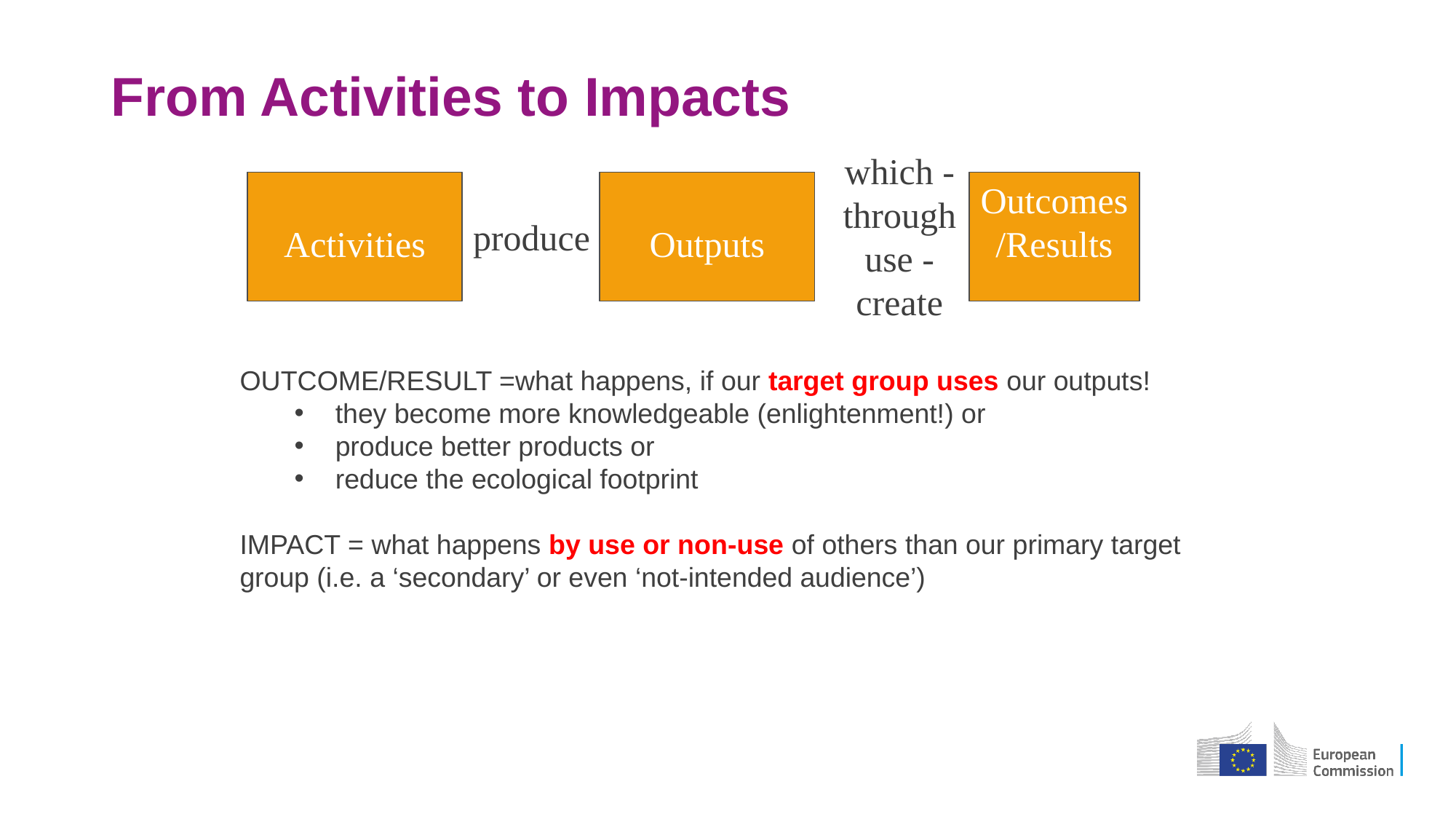

From Activities to Impacts
# From Activities to Impacts
which - through use - create

Activities

Outputs
Outcomes/Results
produce
OUTCOME/RESULT =what happens, if our target group uses our outputs!
they become more knowledgeable (enlightenment!) or
produce better products or
reduce the ecological footprint

IMPACT = what happens by use or non-use of others than our primary target group (i.e. a ‘secondary’ or even ‘not-intended audience’)